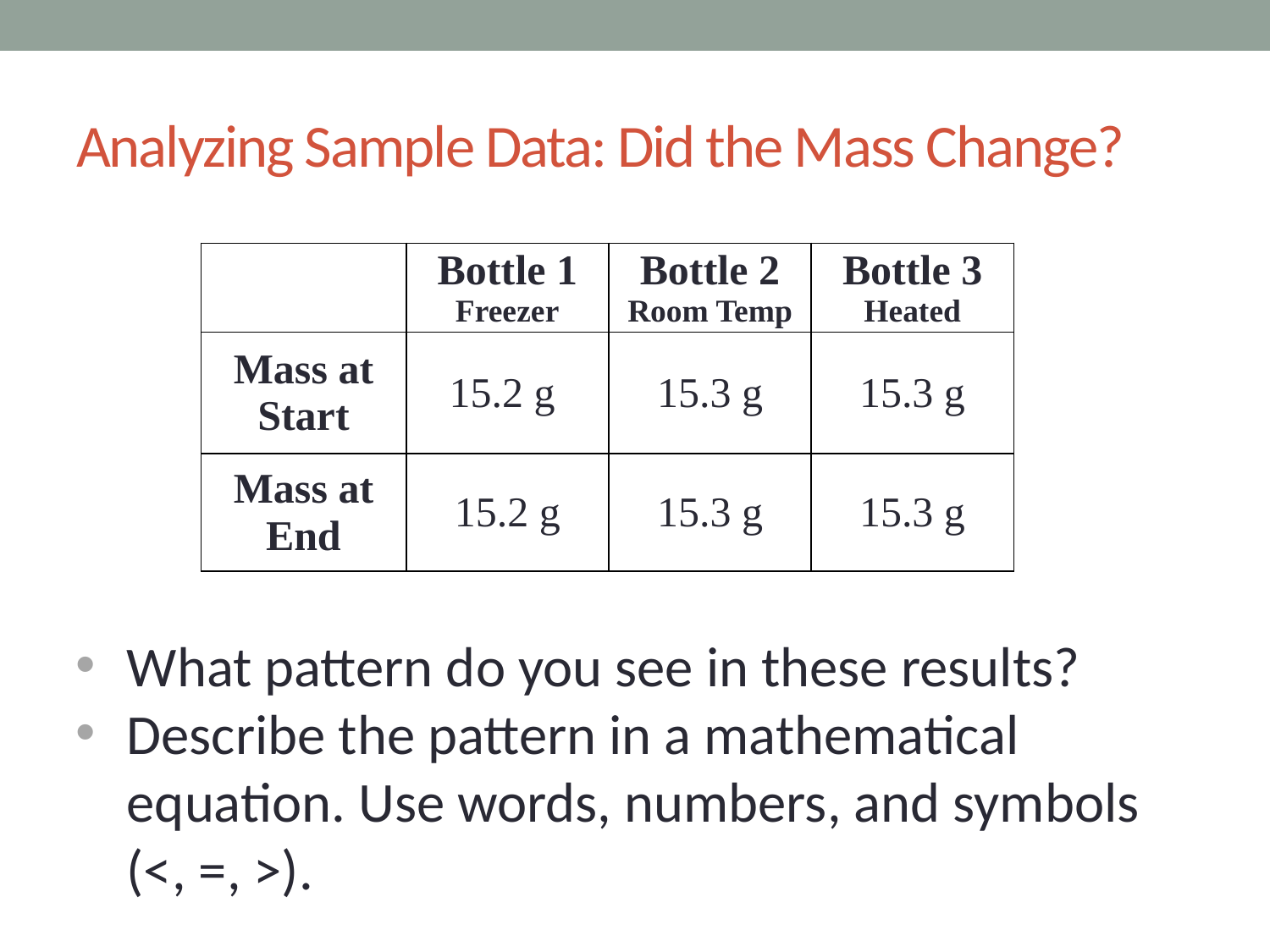

# Analyzing Sample Data: Did the Mass Change?
|  | Bottle 1 Freezer | Bottle 2 Room Temp | Bottle 3 Heated |
| --- | --- | --- | --- |
| Mass at Start | 15.2 g | 15.3 g | 15.3 g |
| Mass at End | 15.2 g | 15.3 g | 15.3 g |
What pattern do you see in these results?
Describe the pattern in a mathematical equation. Use words, numbers, and symbols (<, =, >).